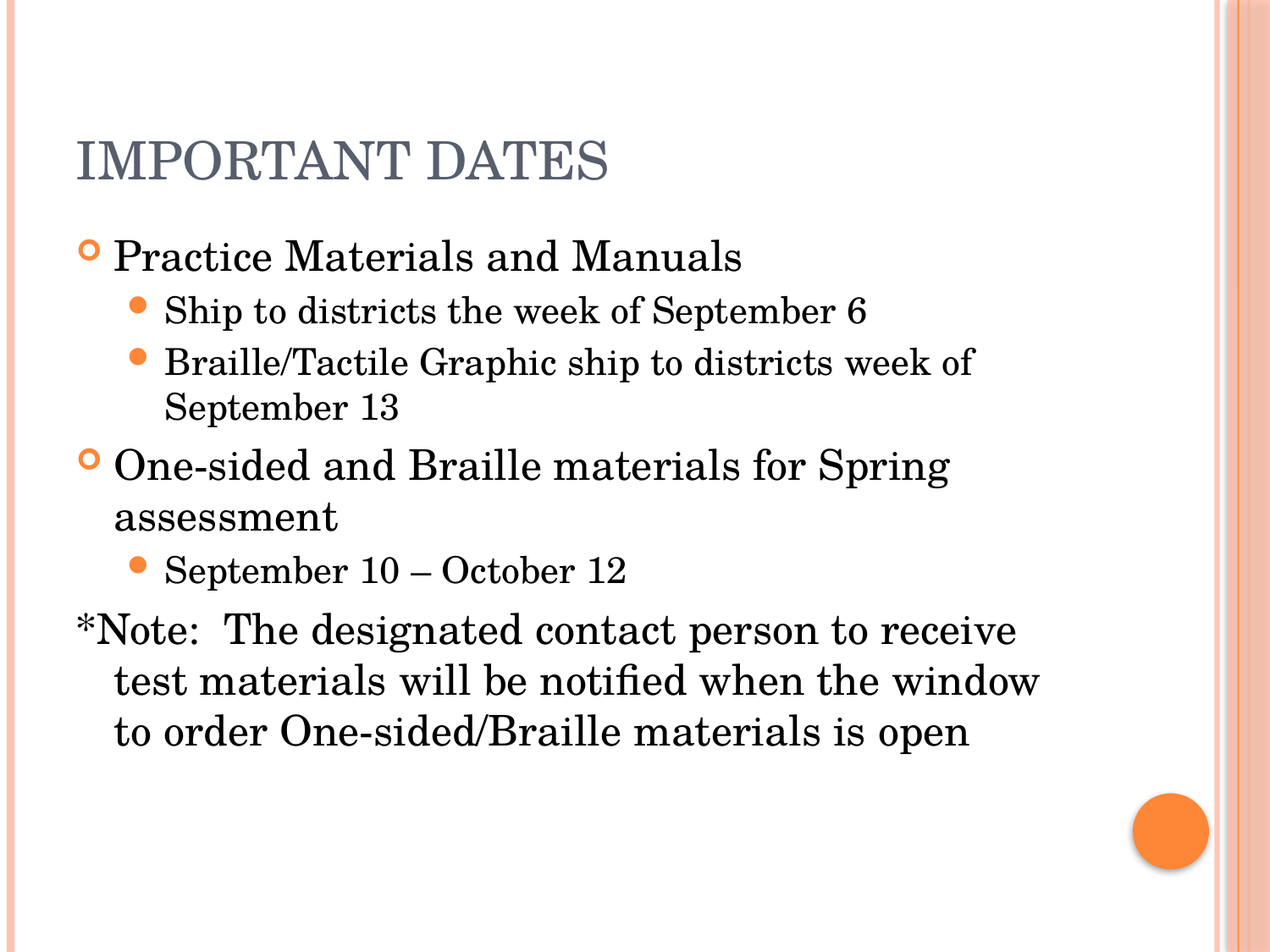

# Important Dates
Practice Materials and Manuals
Ship to districts the week of September 6
Braille/Tactile Graphic ship to districts week of September 13
One-sided and Braille materials for Spring assessment
September 10 – October 12
*Note:  The designated contact person to receive test materials will be notified when the window to order One-sided/Braille materials is open